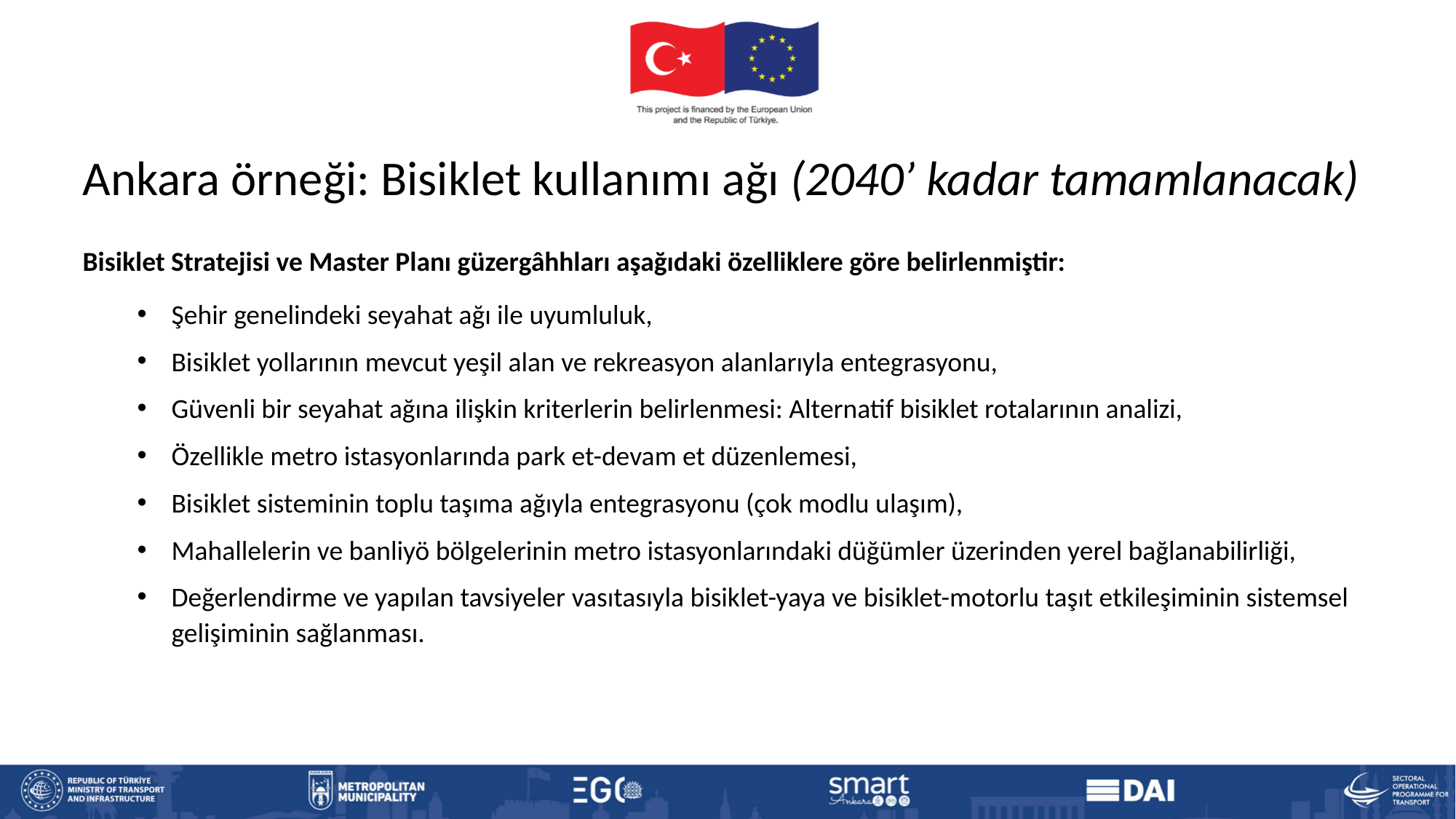

Ankara örneği: Bisiklet kullanımı ağı (2040’ kadar tamamlanacak)
Bisiklet Stratejisi ve Master Planı güzergâhhları aşağıdaki özelliklere göre belirlenmiştir:
Şehir genelindeki seyahat ağı ile uyumluluk,
Bisiklet yollarının mevcut yeşil alan ve rekreasyon alanlarıyla entegrasyonu,
Güvenli bir seyahat ağına ilişkin kriterlerin belirlenmesi: Alternatif bisiklet rotalarının analizi,
Özellikle metro istasyonlarında park et-devam et düzenlemesi,
Bisiklet sisteminin toplu taşıma ağıyla entegrasyonu (çok modlu ulaşım),
Mahallelerin ve banliyö bölgelerinin metro istasyonlarındaki düğümler üzerinden yerel bağlanabilirliği,
Değerlendirme ve yapılan tavsiyeler vasıtasıyla bisiklet-yaya ve bisiklet-motorlu taşıt etkileşiminin sistemsel gelişiminin sağlanması.